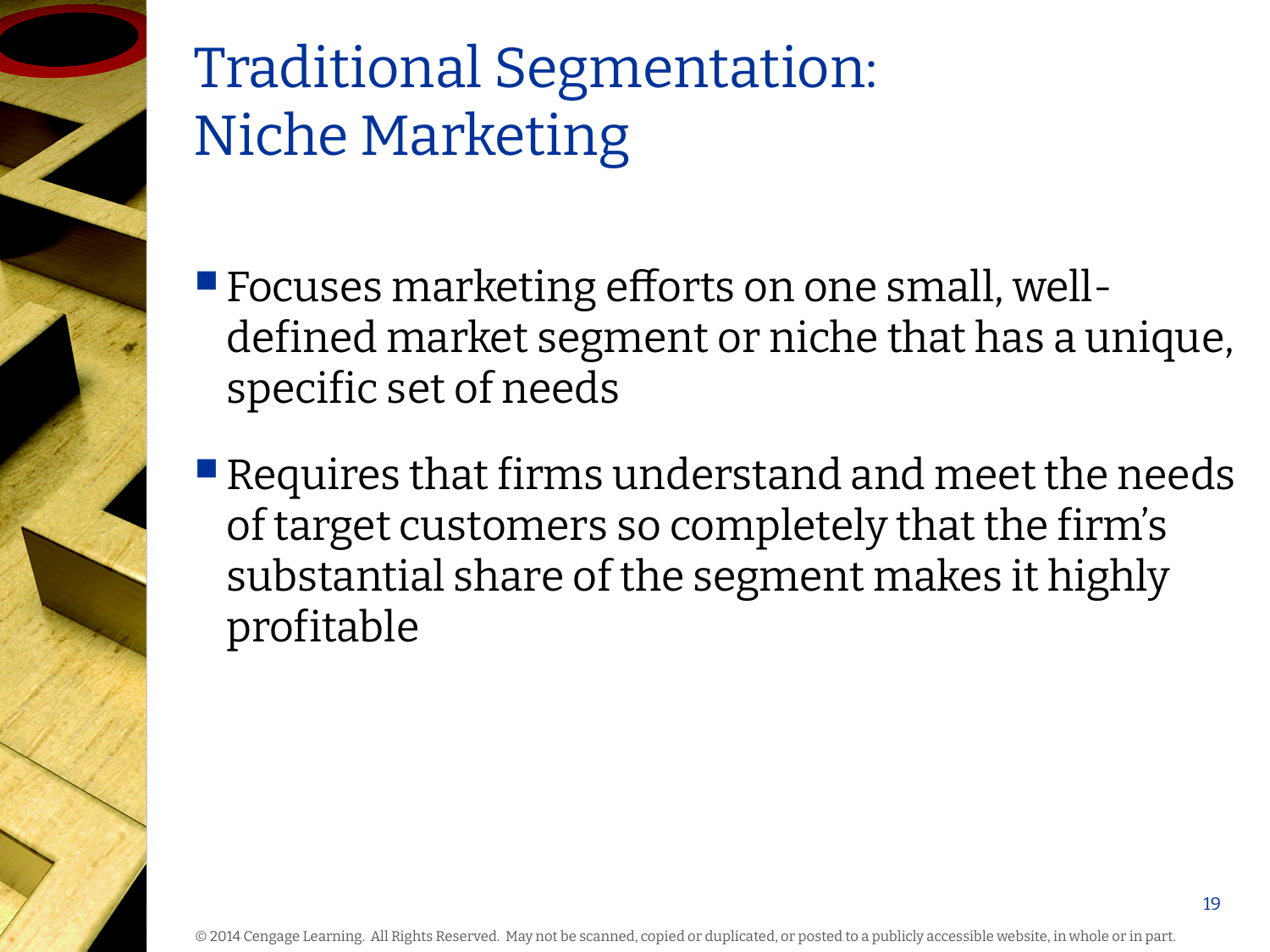

# Traditional Segmentation: Niche Marketing

Focuses marketing efforts on one small, well-defined market segment or niche that has a unique, specific set of needs
Requires that firms understand and meet the needs of target customers so completely that the firm’s substantial share of the segment makes it highly profitable
19